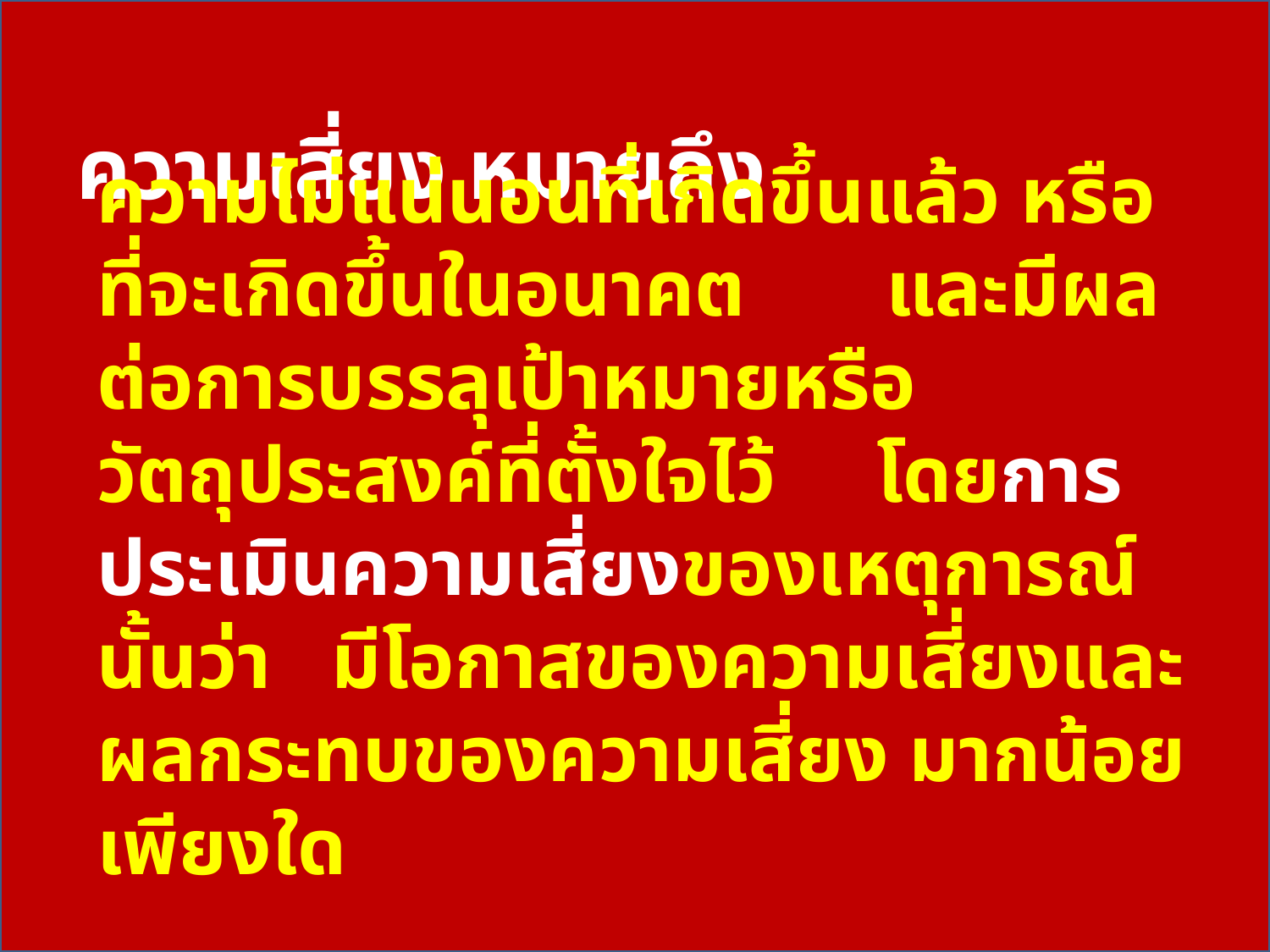

# ความเสี่ยง หมายถึง
ความไม่แน่นอนที่เกิดขึ้นแล้ว หรือที่จะเกิดขึ้นในอนาคต       และมีผลต่อการบรรลุเป้าหมายหรือวัตถุประสงค์ที่ตั้งใจไว้     โดยการประเมินความเสี่ยงของเหตุการณ์นั้นว่า   มีโอกาสของความเสี่ยงและผลกระทบของความเสี่ยง มากน้อยเพียงใด